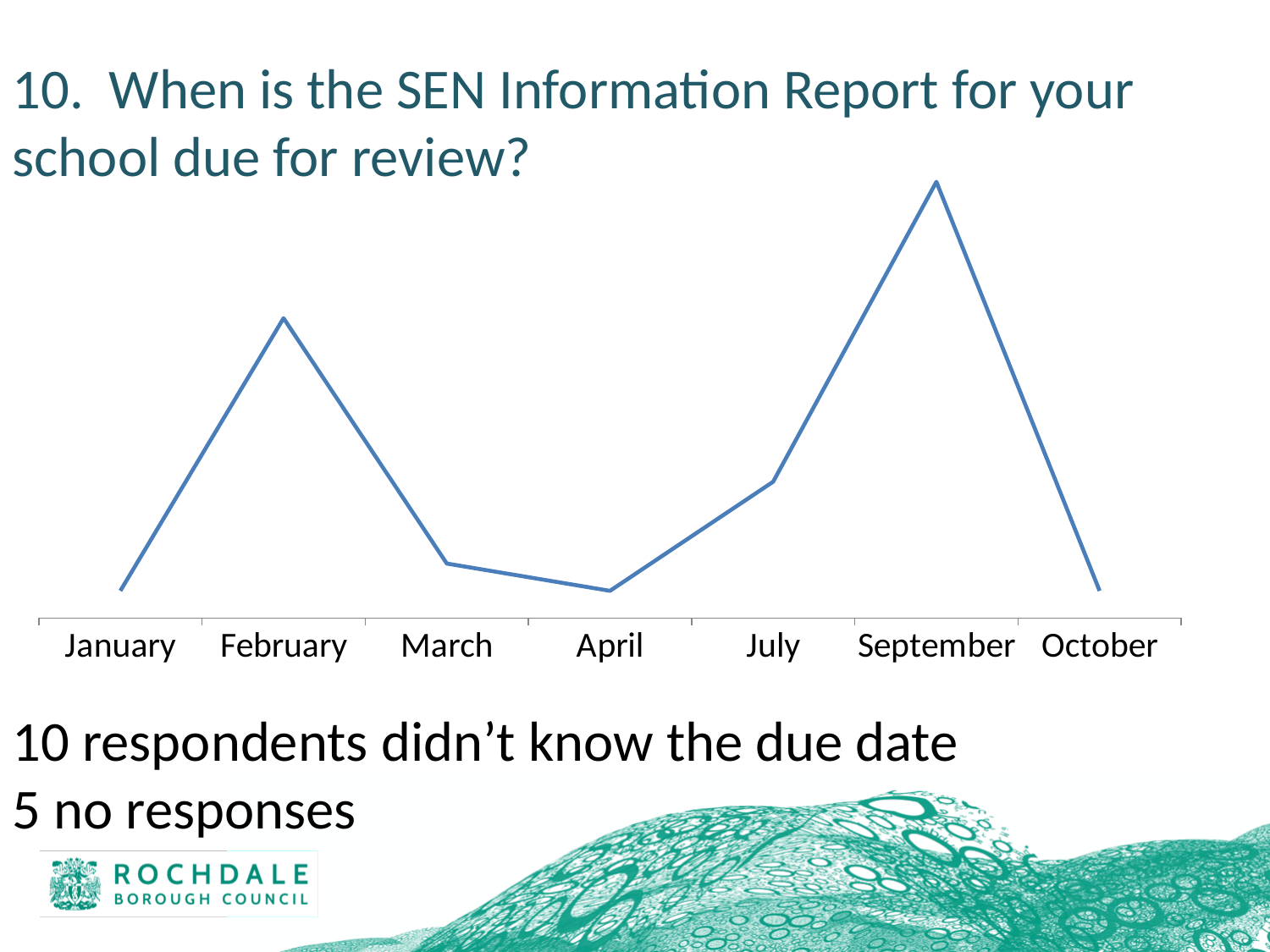

10.  When is the SEN Information Report for your school due for review?

### Chart

| Category |  |
|---|---|
| January | 1.0 |
| February | 11.0 |
| March | 2.0 |
| April | 1.0 |
| July | 5.0 |
| September | 16.0 |
| October | 1.0 |
10 respondents didn’t know the due date
5 no responses